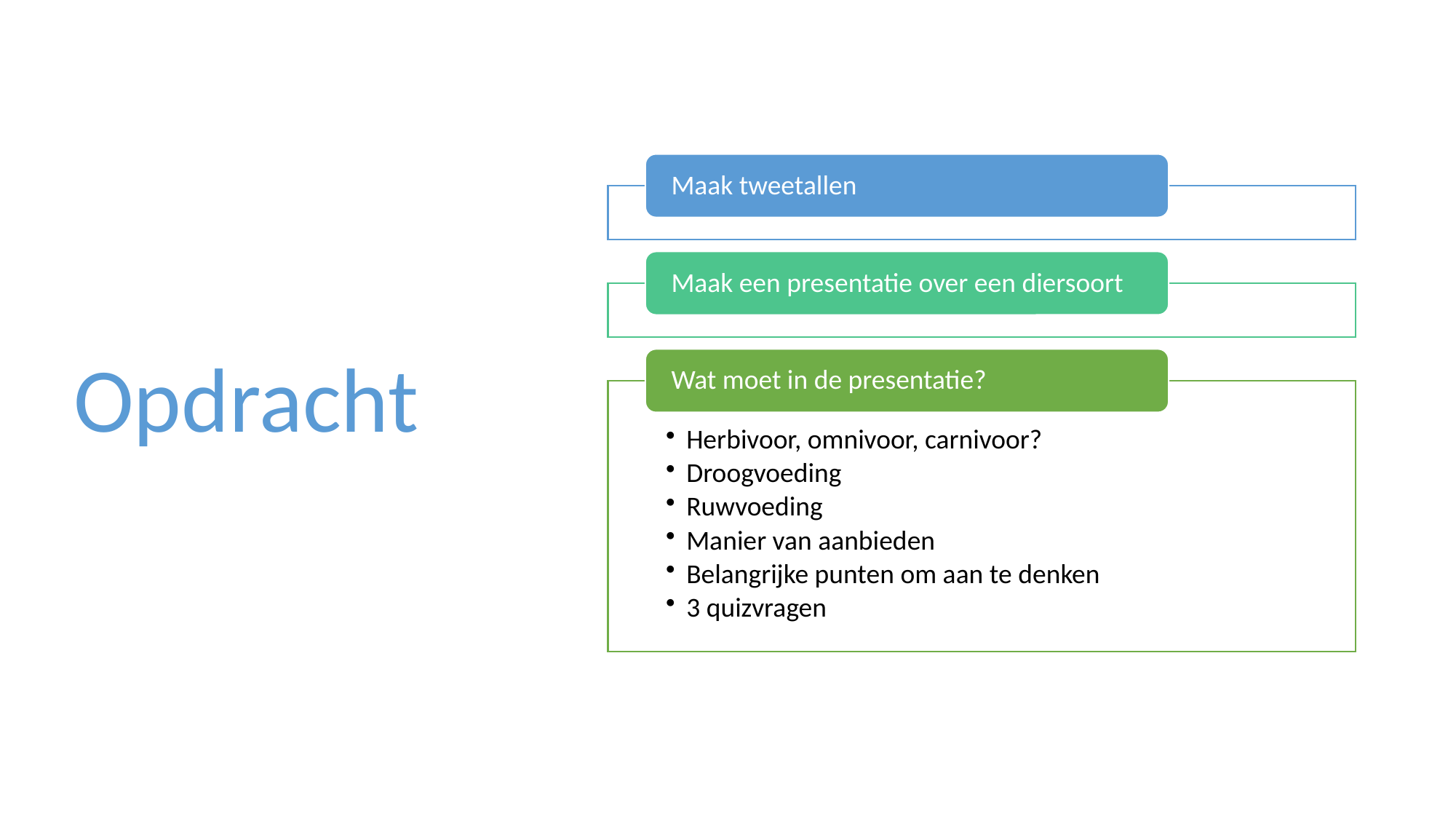

# Opdracht
Maak tweetallen
Maak een presentatie over een diersoort
Herbivoor, omnivoor, carnivoor?
Droogvoeding
Ruwvoeding
Manier van aanbieden
Belangrijke punten om aan te denken
3 quizvragen
Wat moet in de presentatie?